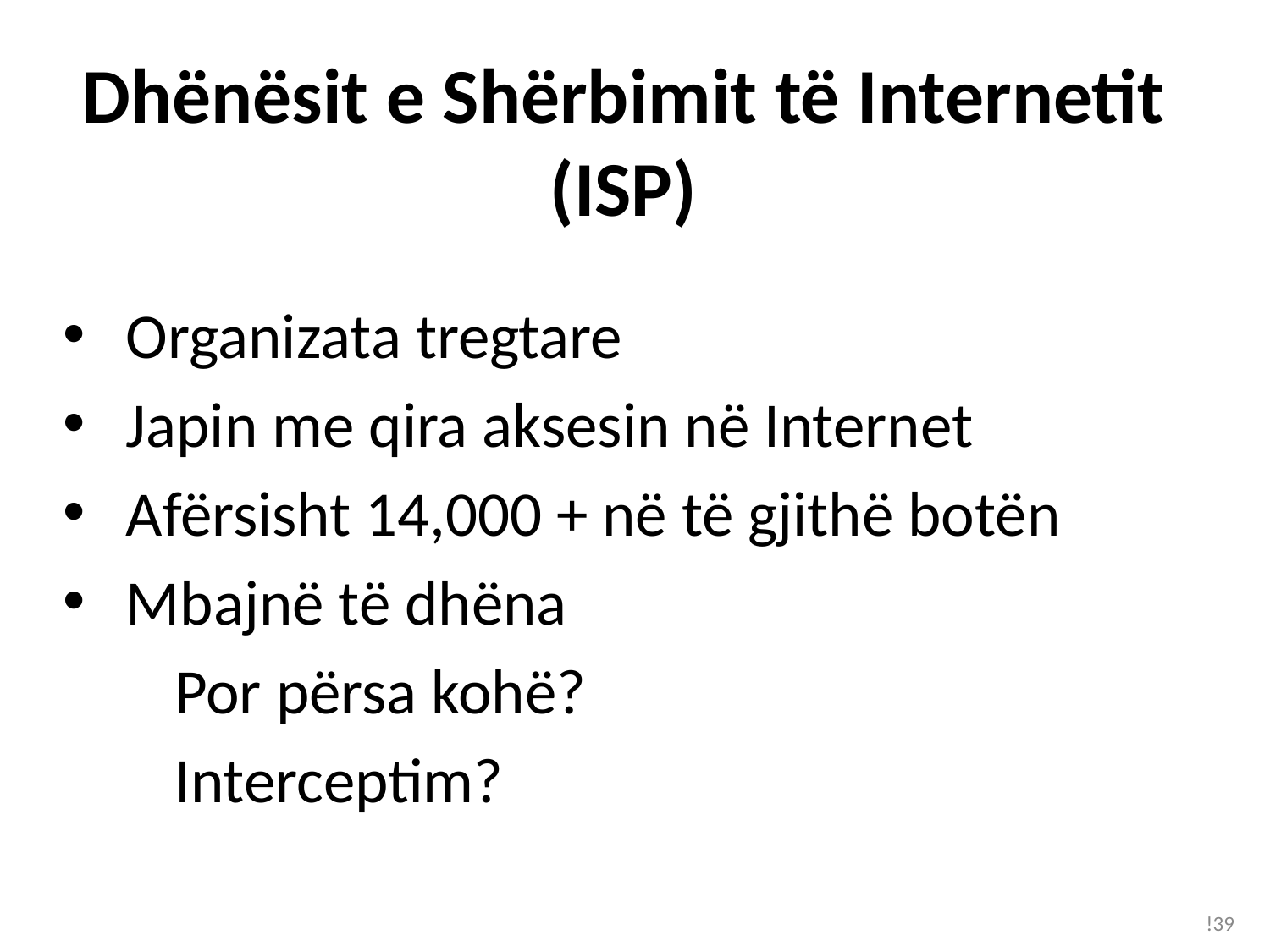

# Dhënësit e Shërbimit të Internetit (ISP)
Organizata tregtare
Japin me qira aksesin në Internet
Afërsisht 14,000 + në të gjithë botën
Mbajnë të dhëna
Por përsa kohë?
Interceptim?
!39